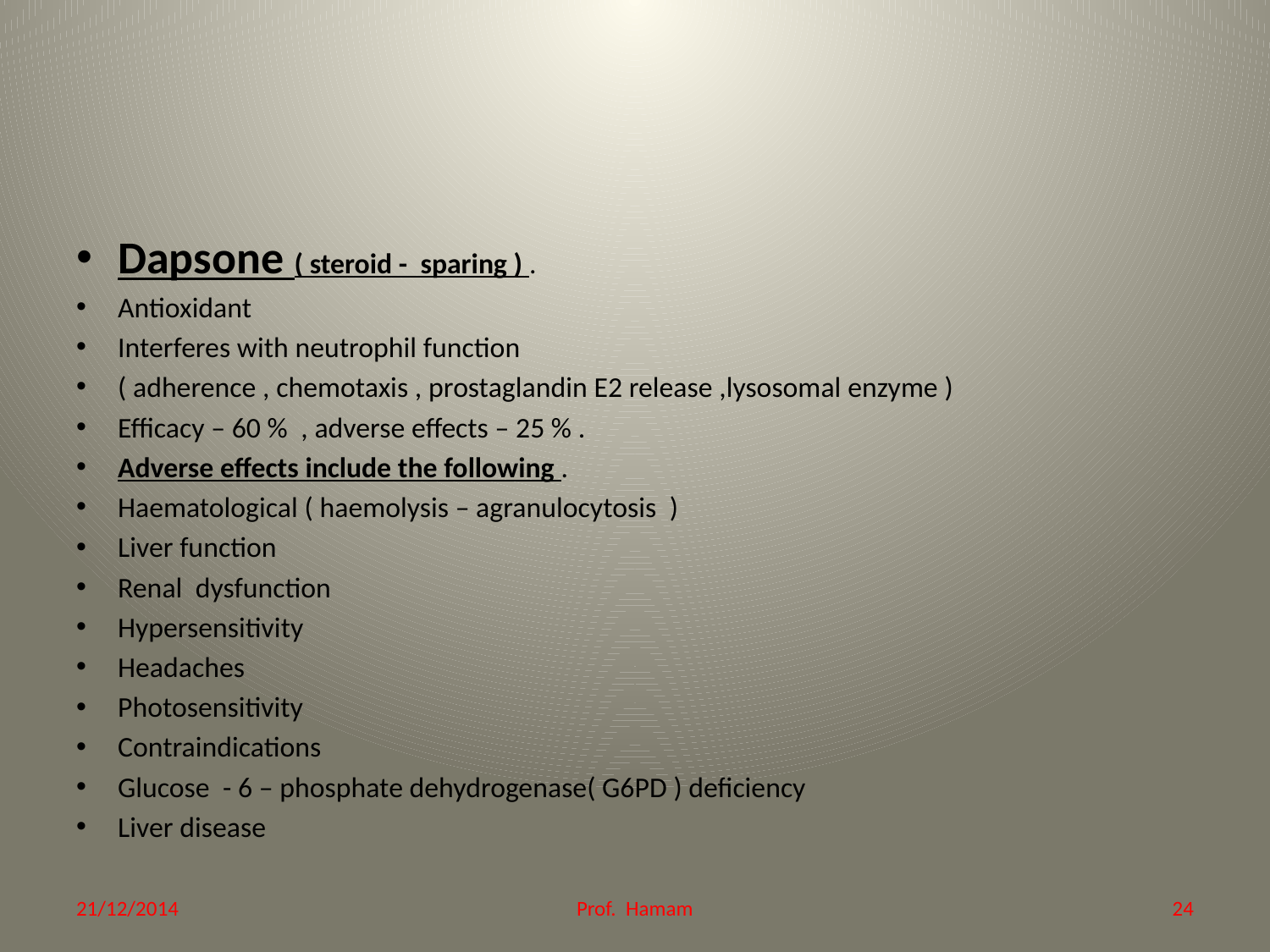

#
Dapsone ( steroid -  sparing ) .
Antioxidant
Interferes with neutrophil function
( adherence , chemotaxis , prostaglandin E2 release ,lysosomal enzyme )
Efficacy – 60 %  , adverse effects – 25 % .
Adverse effects include the following .
Haematological ( haemolysis – agranulocytosis  )
Liver function
Renal  dysfunction
Hypersensitivity
Headaches
Photosensitivity
Contraindications
Glucose  - 6 – phosphate dehydrogenase( G6PD ) deficiency
Liver disease

21/12/2014
Prof.  Hamam
24